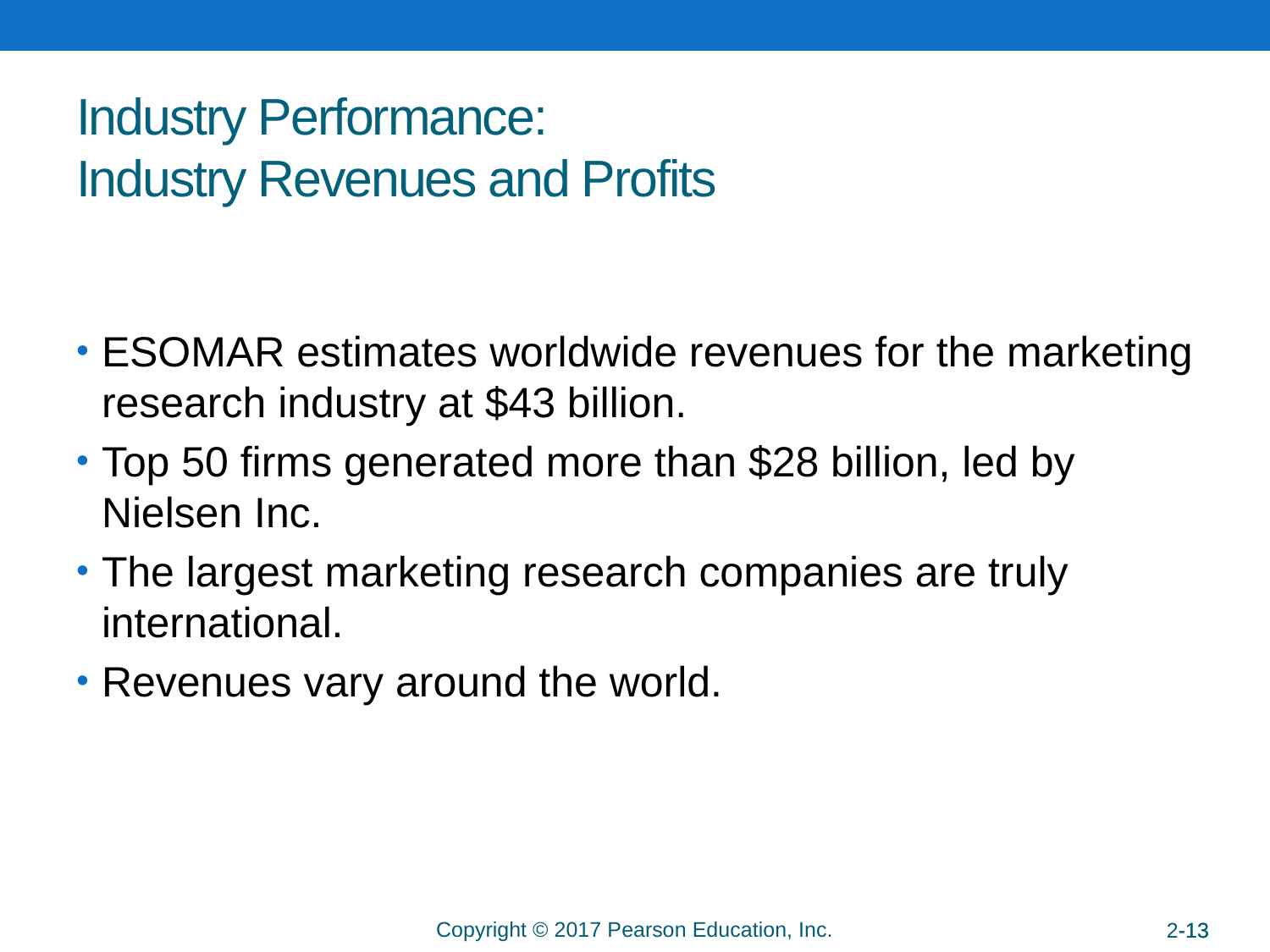

# Industry Performance: Industry Revenues and Profits
ESOMAR estimates worldwide revenues for the marketing research industry at $43 billion.
Top 50 firms generated more than $28 billion, led by Nielsen Inc.
The largest marketing research companies are truly international.
Revenues vary around the world.
2-13